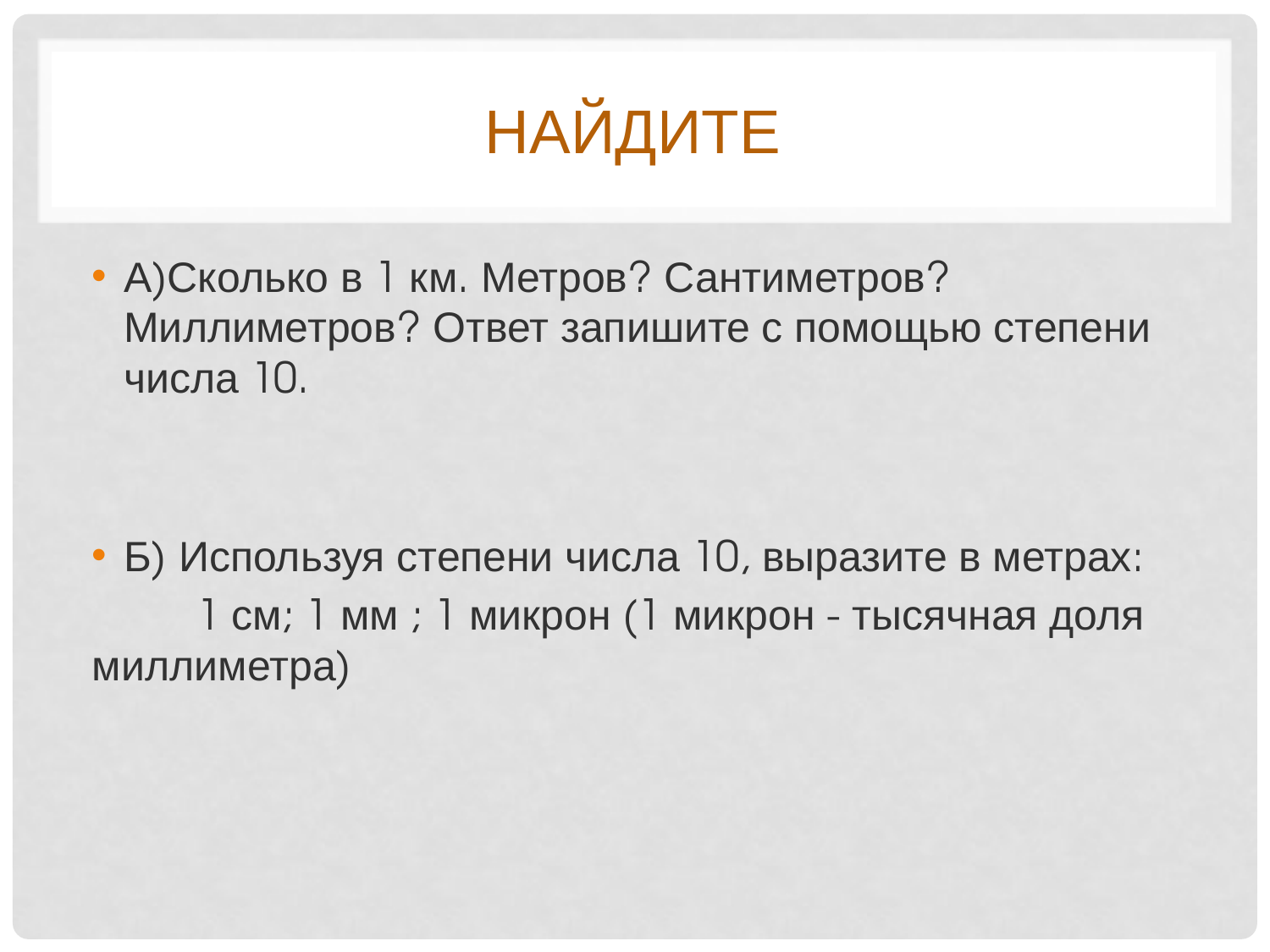

# найдите
А)Сколько в 1 км. Метров? Сантиметров? Миллиметров? Ответ запишите с помощью степени числа 10.

Б) Используя степени числа 10, выразите в метрах:
         1 см; 1 мм ; 1 микрон (1 микрон - тысячная доля миллиметра)